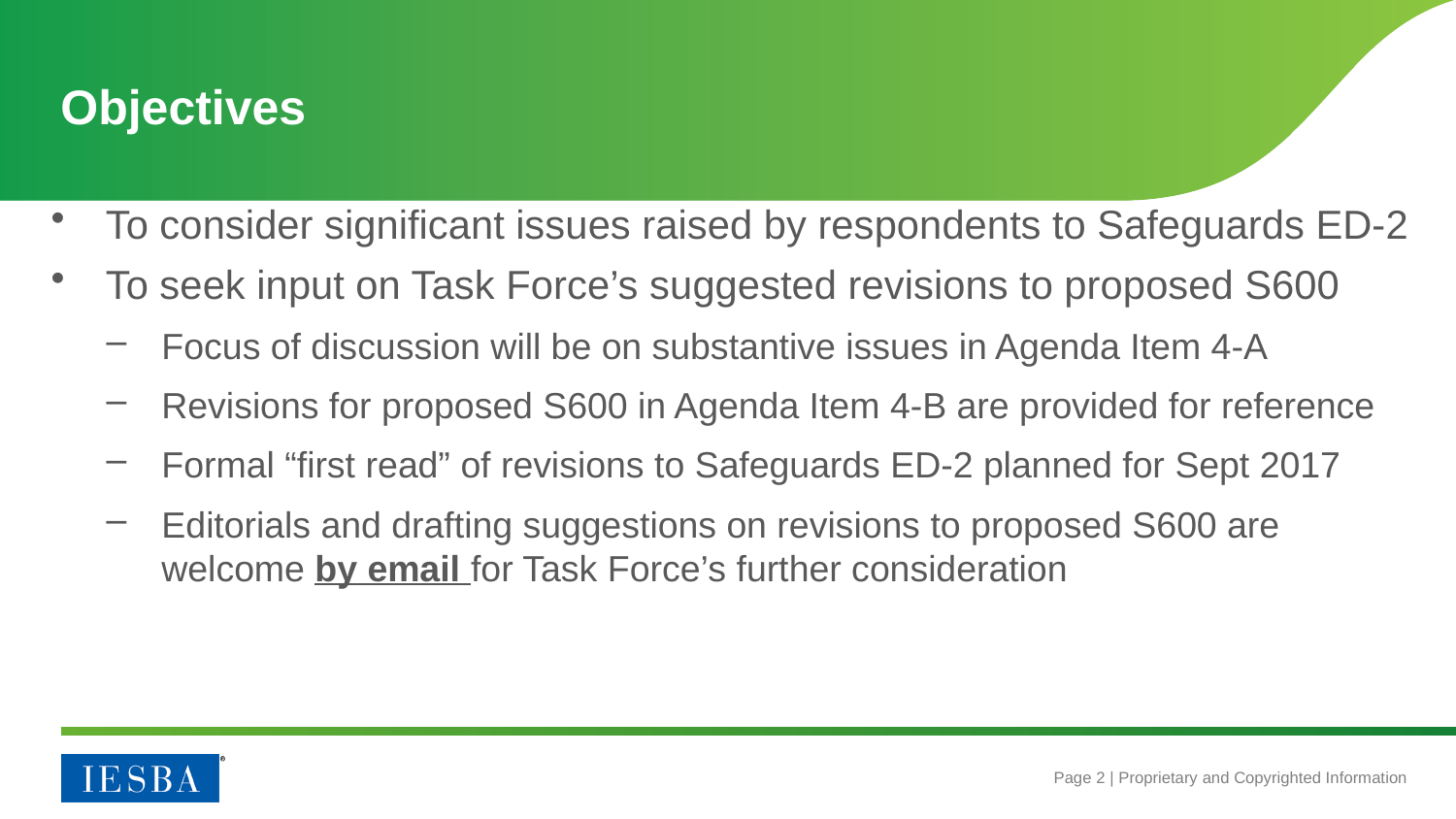

# Objectives
To consider significant issues raised by respondents to Safeguards ED-2
To seek input on Task Force’s suggested revisions to proposed S600
Focus of discussion will be on substantive issues in Agenda Item 4-A
Revisions for proposed S600 in Agenda Item 4-B are provided for reference
Formal “first read” of revisions to Safeguards ED-2 planned for Sept 2017
Editorials and drafting suggestions on revisions to proposed S600 are welcome by email for Task Force’s further consideration